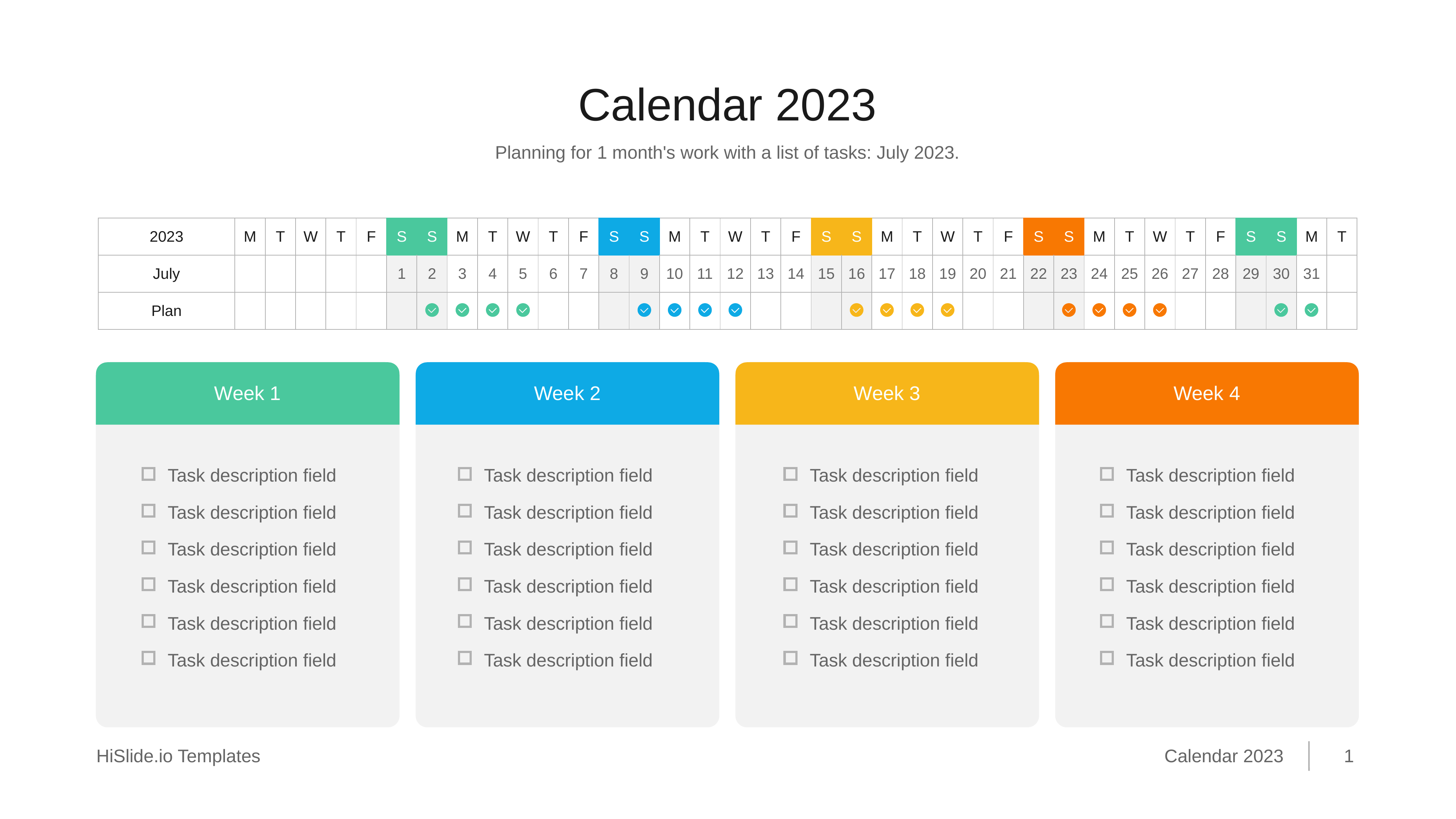

Calendar 2023
Planning for 1 month's work with a list of tasks: July 2023.
| 2023 | M | T | W | T | F | S | S | M | T | W | T | F | S | S | M | T | W | T | F | S | S | M | T | W | T | F | S | S | M | T | W | T | F | S | S | M | T |
| --- | --- | --- | --- | --- | --- | --- | --- | --- | --- | --- | --- | --- | --- | --- | --- | --- | --- | --- | --- | --- | --- | --- | --- | --- | --- | --- | --- | --- | --- | --- | --- | --- | --- | --- | --- | --- | --- |
| July |  |  |  |  |  | 1 | 2 | 3 | 4 | 5 | 6 | 7 | 8 | 9 | 10 | 11 | 12 | 13 | 14 | 15 | 16 | 17 | 18 | 19 | 20 | 21 | 22 | 23 | 24 | 25 | 26 | 27 | 28 | 29 | 30 | 31 |  |
| Plan |  |  |  |  |  |  |  |  |  |  |  |  |  |  |  |  |  |  |  |  |  |  |  |  |  |  |  |  |  |  |  |  |  |  |  |  |  |

Week 1
Week 2
Week 3
Week 4
Task description field
Task description field
Task description field
Task description field
Task description field
Task description field

Task description field
Task description field
Task description field
Task description field
Task description field
Task description field

Task description field
Task description field
Task description field
Task description field
Task description field
Task description field

Task description field
Task description field
Task description field
Task description field
Task description field
Task description field

Calendar 2023
1